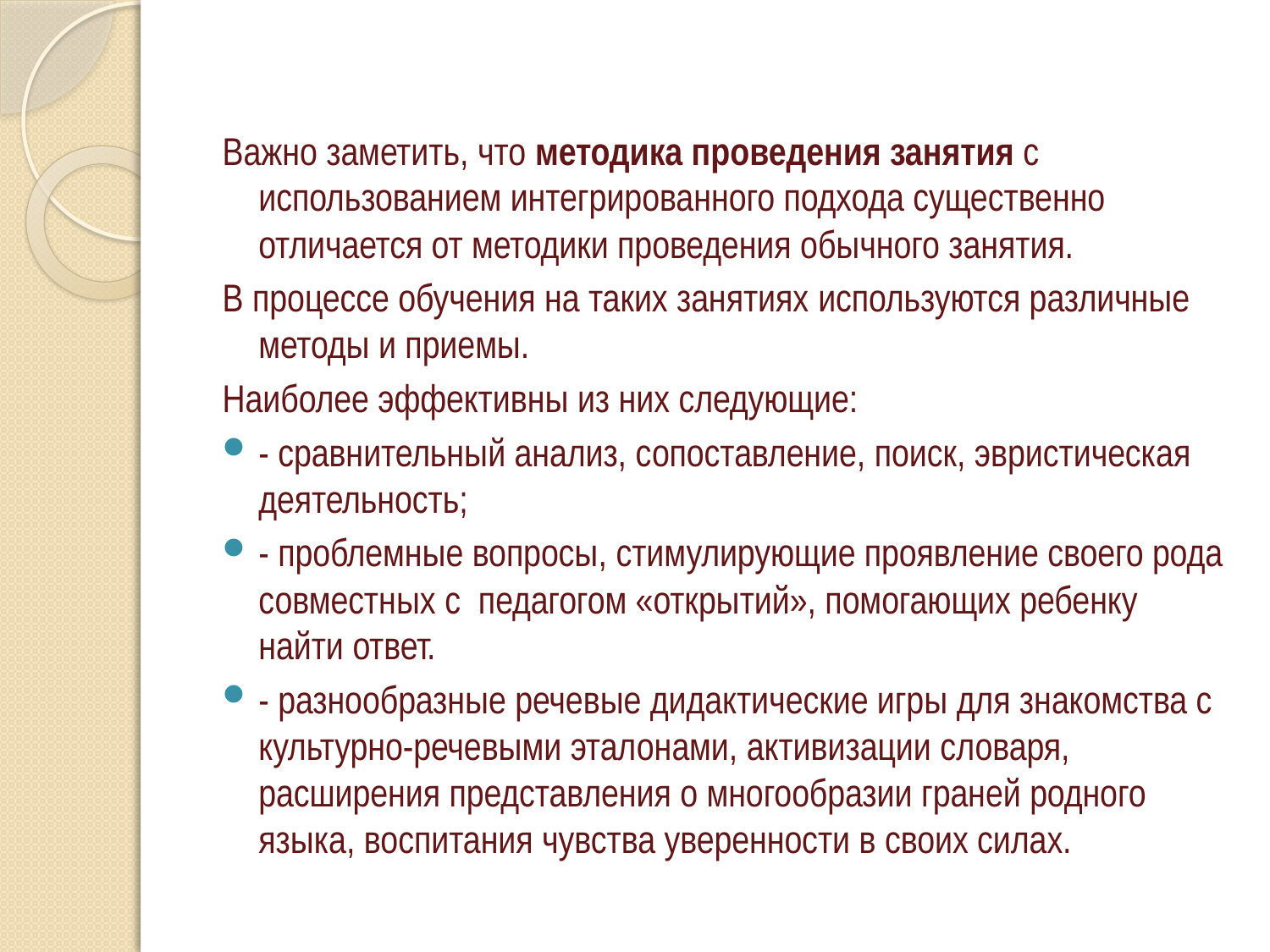

#

Важно заметить, что методика проведения занятия с использованием интегрированного подхода существенно отличается от методики проведения обычного занятия.
В процессе обучения на таких занятиях используются различные методы и приемы.
Наиболее эффективны из них следующие:
- сравнительный анализ, сопоставление, поиск, эвристическая деятельность;
- проблемные вопросы, стимулирующие проявление своего рода совместных с  педагогом «открытий», помогающих ребенку найти ответ.
- разнообразные речевые дидактические игры для знакомства с культурно-речевыми эталонами, активизации словаря, расширения представления о многообразии граней родного языка, воспитания чувства уверенности в своих силах.